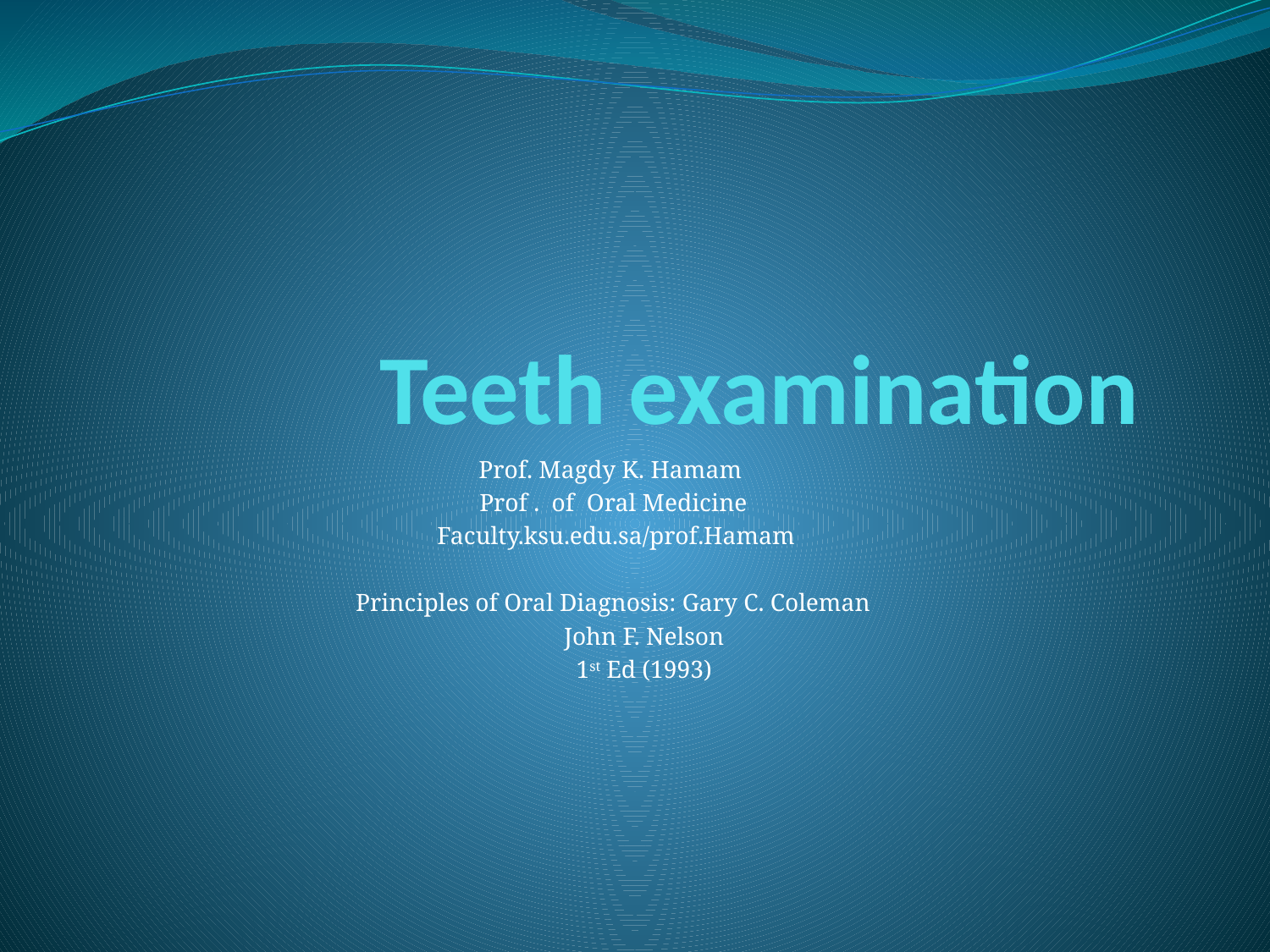

# Teeth examination
Prof. Magdy K. Hamam
Prof .  of  Oral Medicine
Faculty.ksu.edu.sa/prof.Hamam

Principles of Oral Diagnosis: Gary C. Coleman
          John F. Nelson
         1st Ed (1993)